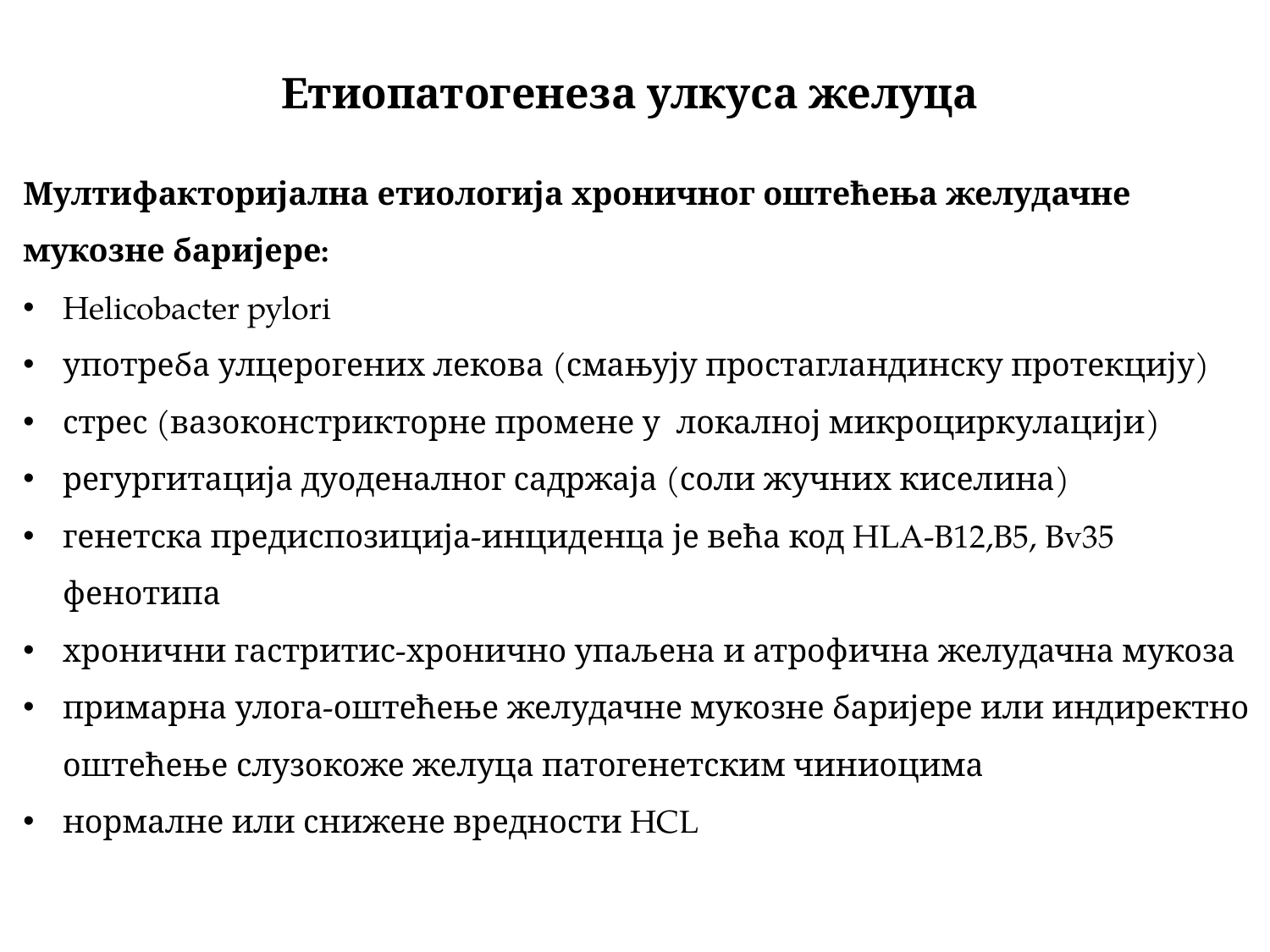

# Етиопатогенеза улкуса желуца
Мултифакторијална етиологија хроничног оштећења желудачне мукозне баријере:
Helicobacter pylori
употреба улцерогених лекова (смањују простагландинску протекцију)
стрес (вазоконстрикторне промене у  локалној микроциркулацији)
регургитација дуоденалног садржаја (соли жучних киселина)
генетска предиспозиција-инциденца је већа код HLA-B12,B5, Bv35 фенотипа
хронични гастритис-хронично упаљена и атрофична желудачна мукоза
примарна улога-оштећење желудачне мукозне баријере или индиректно оштећење слузокоже желуца патогенетским чиниоцима
нормалне или снижене вредности HCL